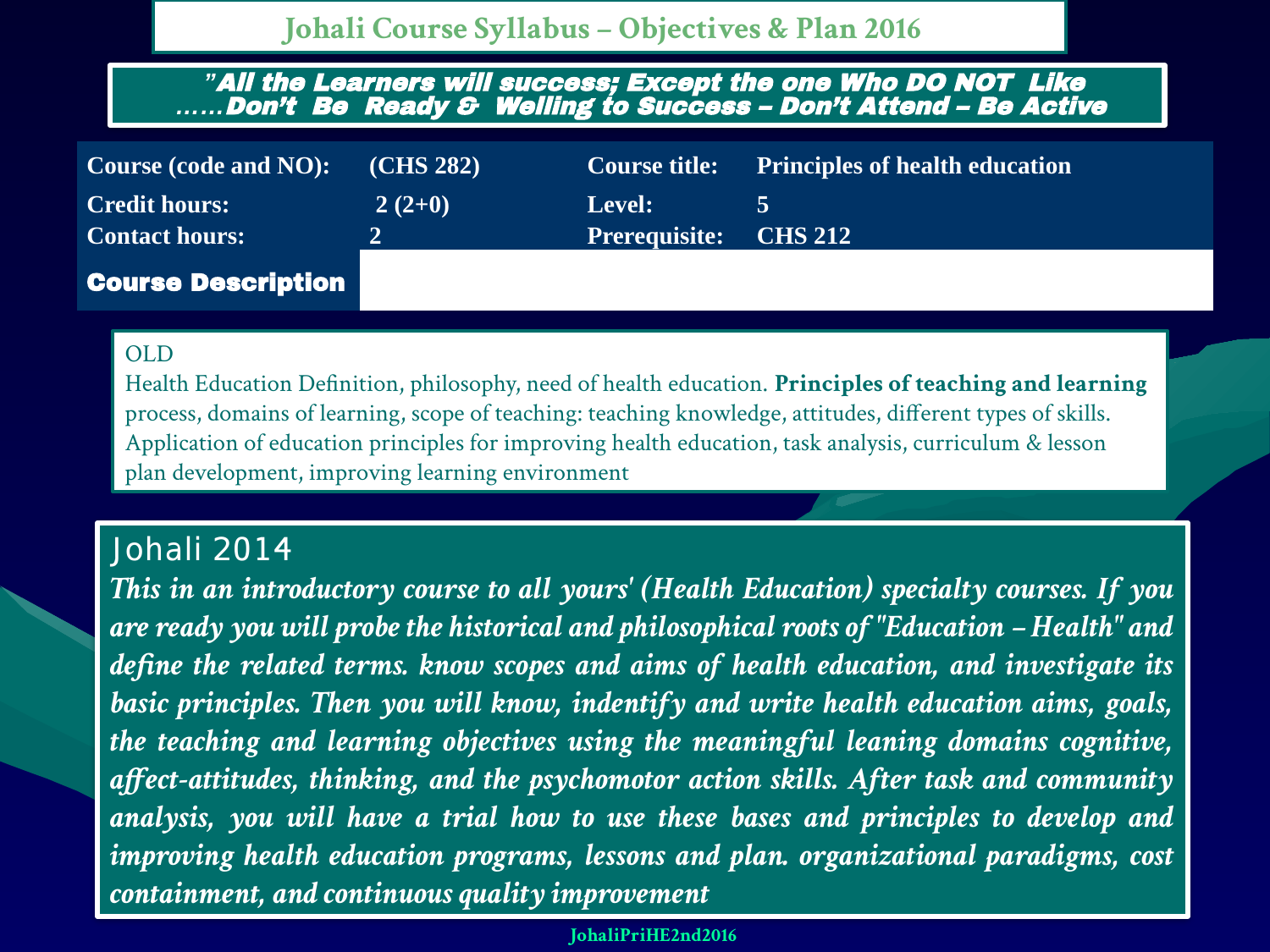

# Johali Course Syllabus – Objectives & Plan 2016
All the Learners will success; Except the one Who DO NOT  Like”
Don’t  Be  Ready &  Welling to Success – Don’t Attend – Be Active……
| Course (code and NO): | (CHS 282) | Course title: | Principles of health education |
| --- | --- | --- | --- |
| Credit hours: | 2 (2+0) | Level: | 5 |
| Contact hours: | 2 | Prerequisite: | CHS 212 |
| Course Description |  |  |  |
OLD
Health Education Definition, philosophy, need of health education. Principles of teaching and learning process, domains of learning, scope of teaching: teaching knowledge, attitudes, different types of skills. Application of education principles for improving health education, task analysis, curriculum & lesson plan development, improving learning environment
Johali 2014
This in an introductory course to all yours' (Health Education) specialty courses. If you are ready you will probe the historical and philosophical roots of "Education – Health" and define the related terms. know scopes and aims of health education, and investigate its basic principles. Then you will know, indentify and write health education aims, goals, the teaching and learning objectives using the meaningful leaning domains cognitive, affect-attitudes, thinking, and the psychomotor action skills. After task and community analysis, you will have a trial how to use these bases and principles to develop and improving health education programs, lessons and plan. organizational paradigms, cost containment, and continuous quality improvement
JohaliPriHE2nd2016